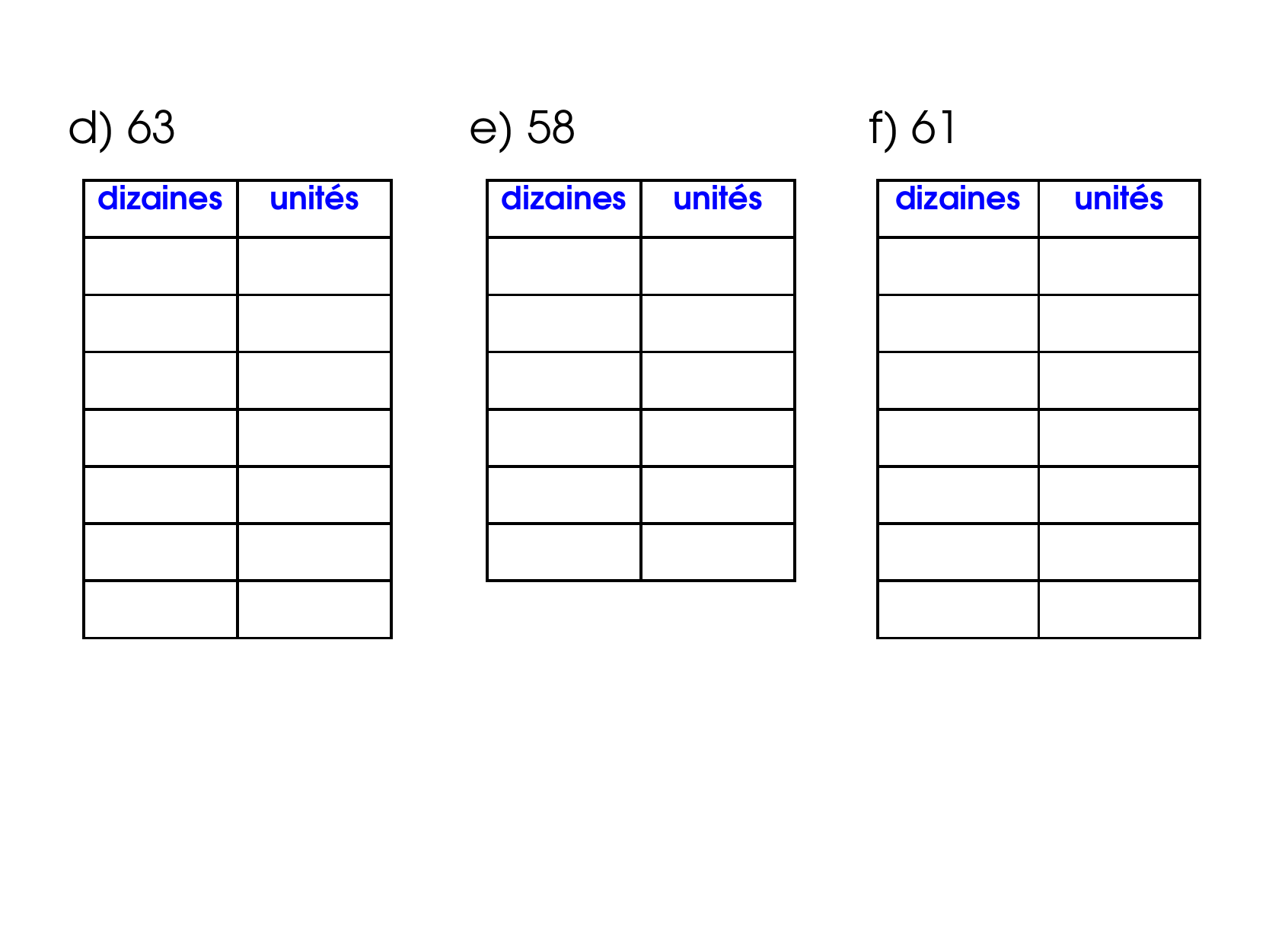

d) 63
e) 58
f) 61
| dizaines | unités |
| --- | --- |
|  |  |
|  |  |
|  |  |
|  |  |
|  |  |
|  |  |
|  |  |
| dizaines | unités |
| --- | --- |
|  |  |
|  |  |
|  |  |
|  |  |
|  |  |
|  |  |
|  |  |
| dizaines | unités |
| --- | --- |
|  |  |
|  |  |
|  |  |
|  |  |
|  |  |
|  |  |